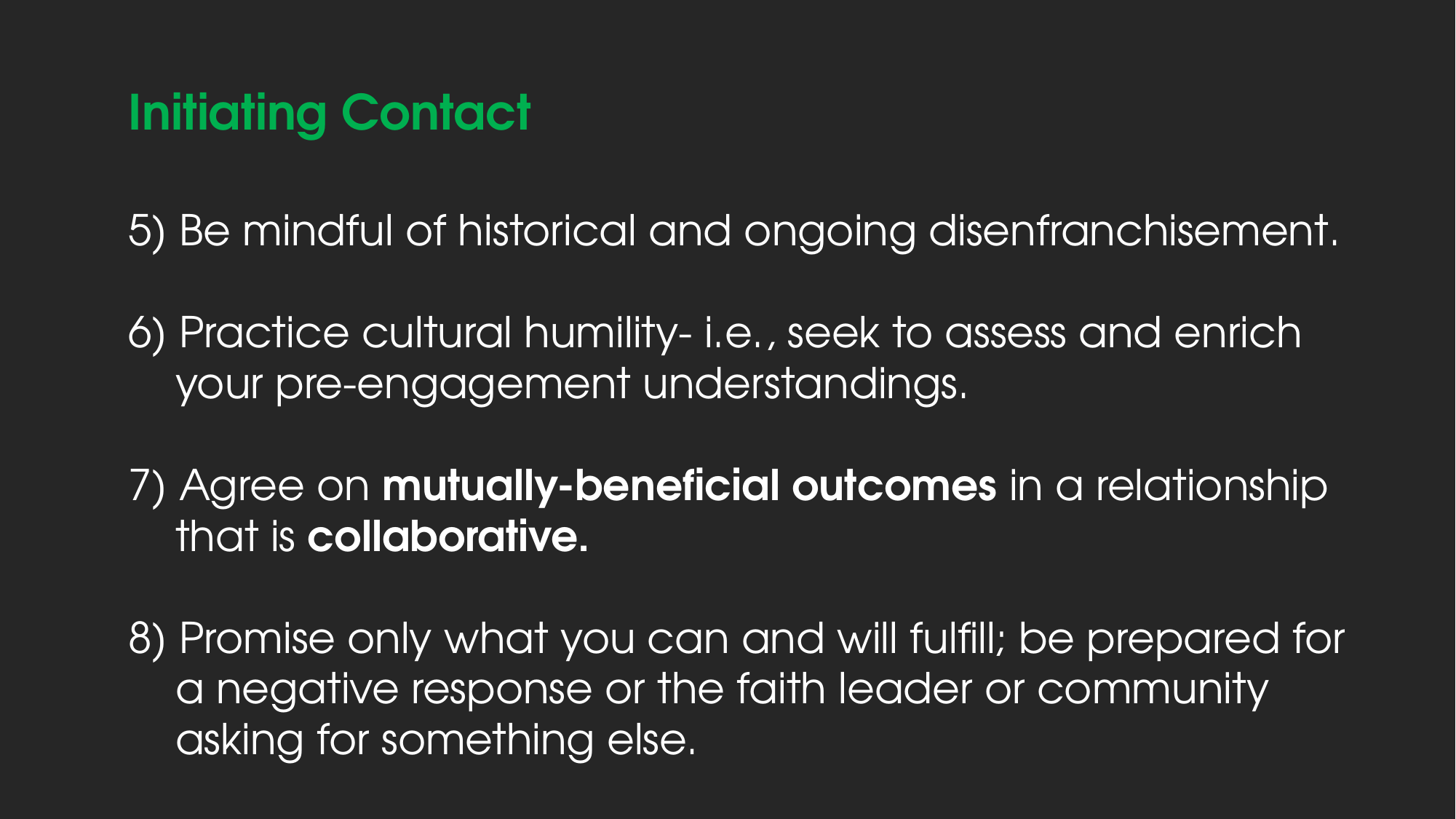

Initiating Contact

5) Be mindful of historical and ongoing disenfranchisement.

6) Practice cultural humility- i.e., seek to assess and enrich
    your pre-engagement understandings.

7) Agree on mutually-beneficial outcomes in a relationship
    that is collaborative.

8) Promise only what you can and will fulfill; be prepared for
    a negative response or the faith leader or community
    asking for something else.